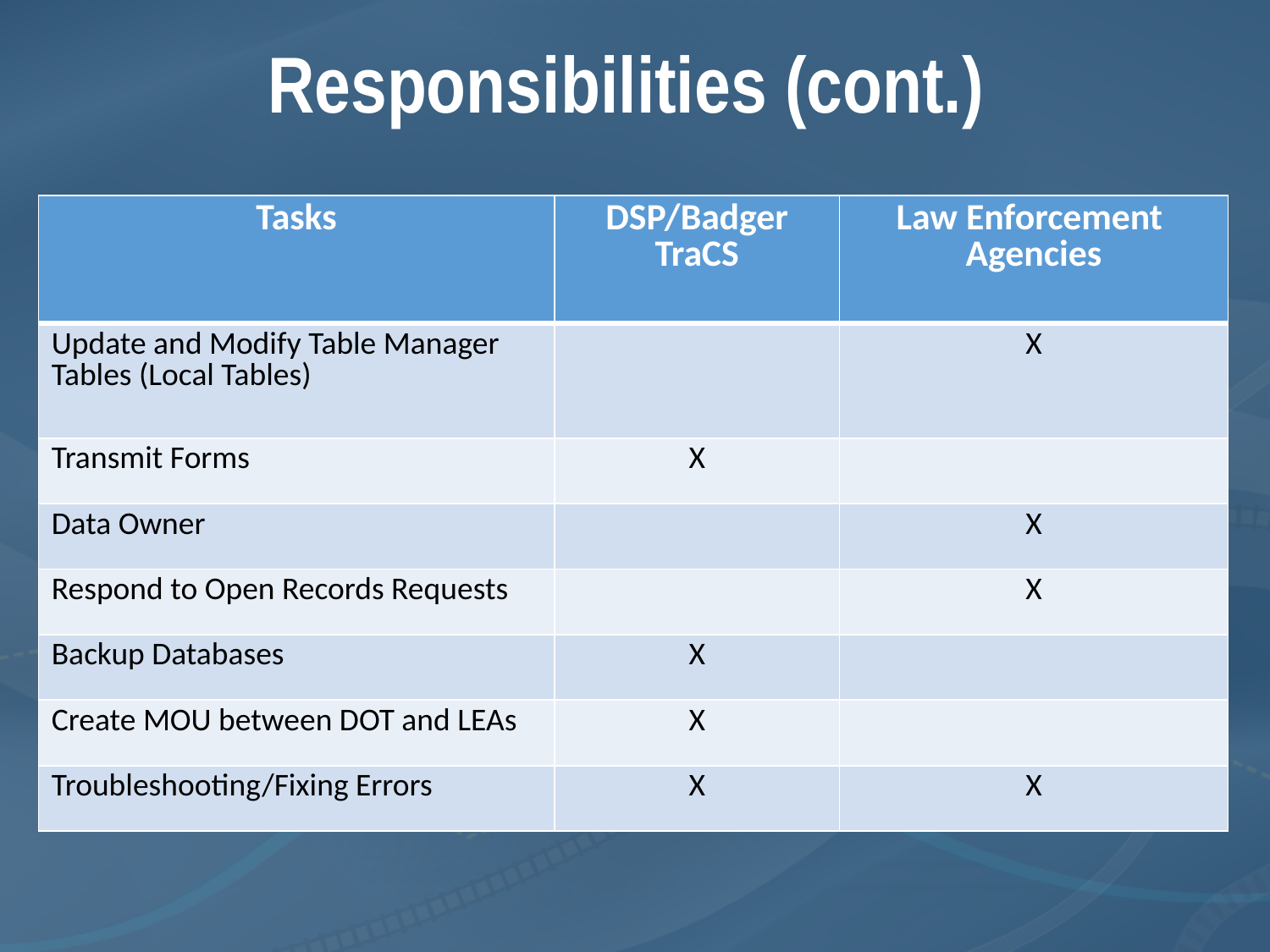

# Responsibilities (cont.)
| Tasks | DSP/Badger TraCS | Law Enforcement Agencies |
| --- | --- | --- |
| Update and Modify Table Manager Tables (Local Tables) |  | X |
| Transmit Forms | X |  |
| Data Owner |  | X |
| Respond to Open Records Requests |  | X |
| Backup Databases | X |  |
| Create MOU between DOT and LEAs | X |  |
| Troubleshooting/Fixing Errors | X | X |